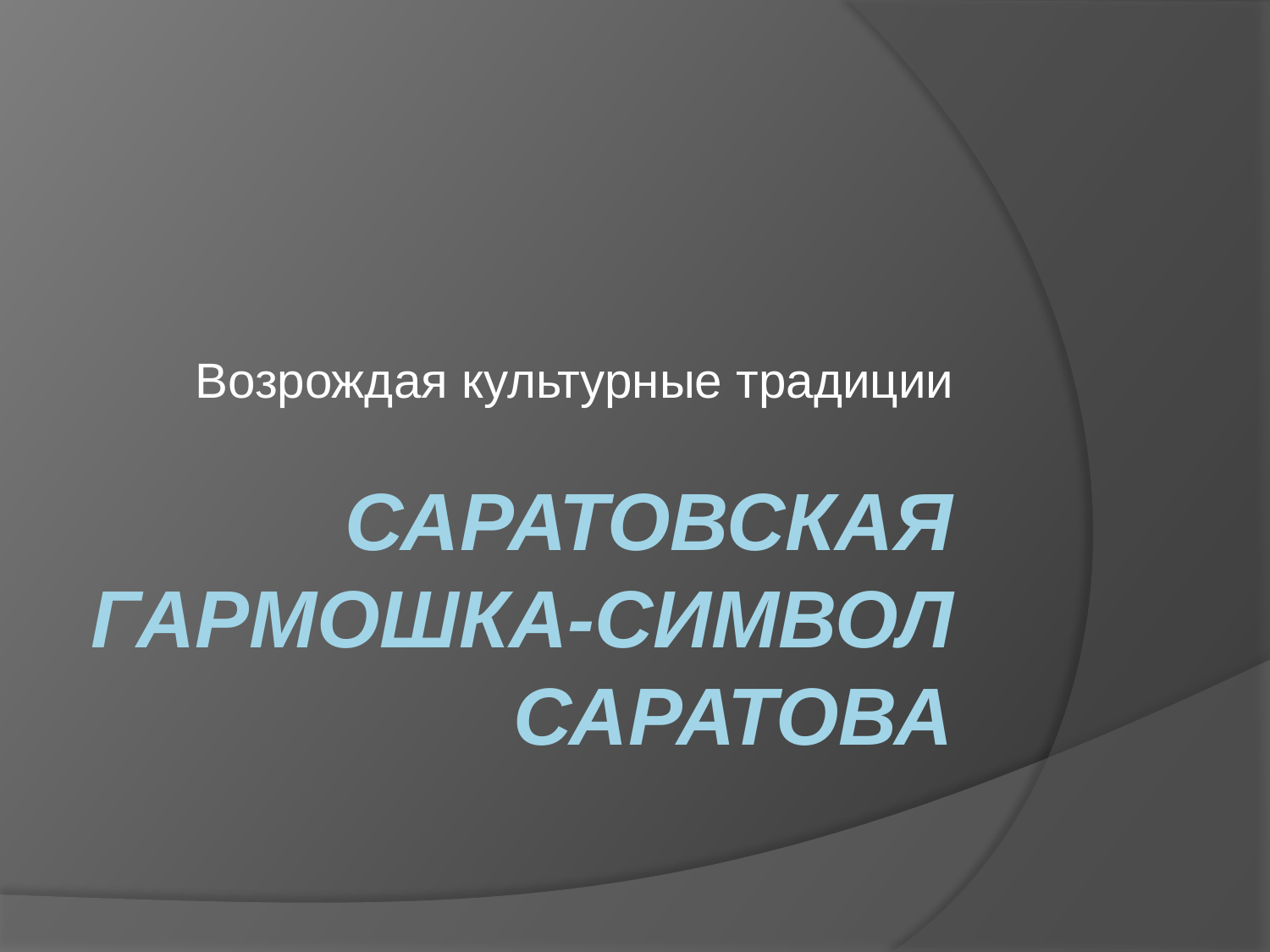

Возрождая культурные традиции

# Саратовская гармошка-символ Саратова